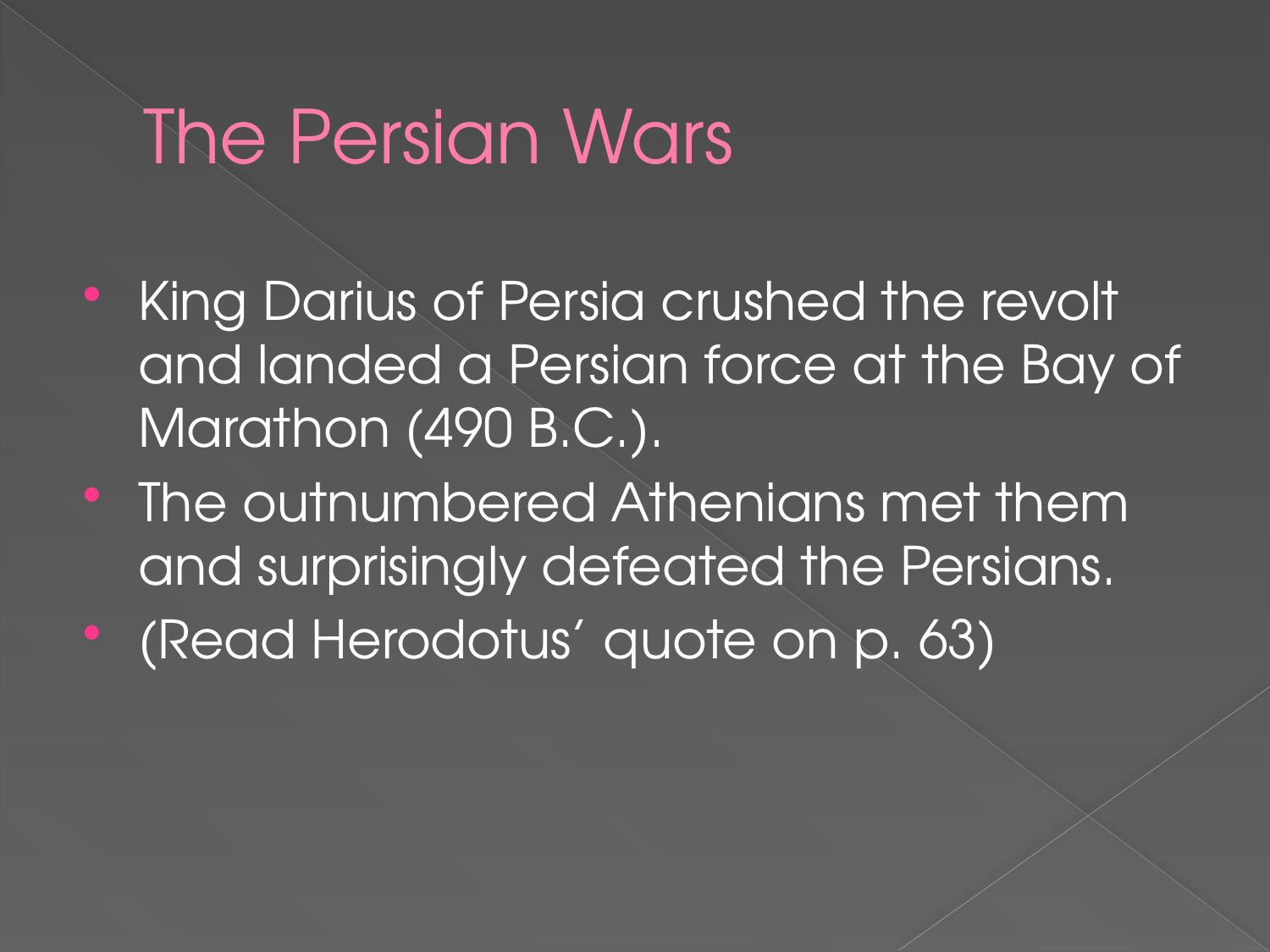

# The Persian Wars
King Darius of Persia crushed the revolt and landed a Persian force at the Bay of Marathon (490 B.C.).
The outnumbered Athenians met them and surprisingly defeated the Persians.
(Read Herodotus’ quote on p. 63)